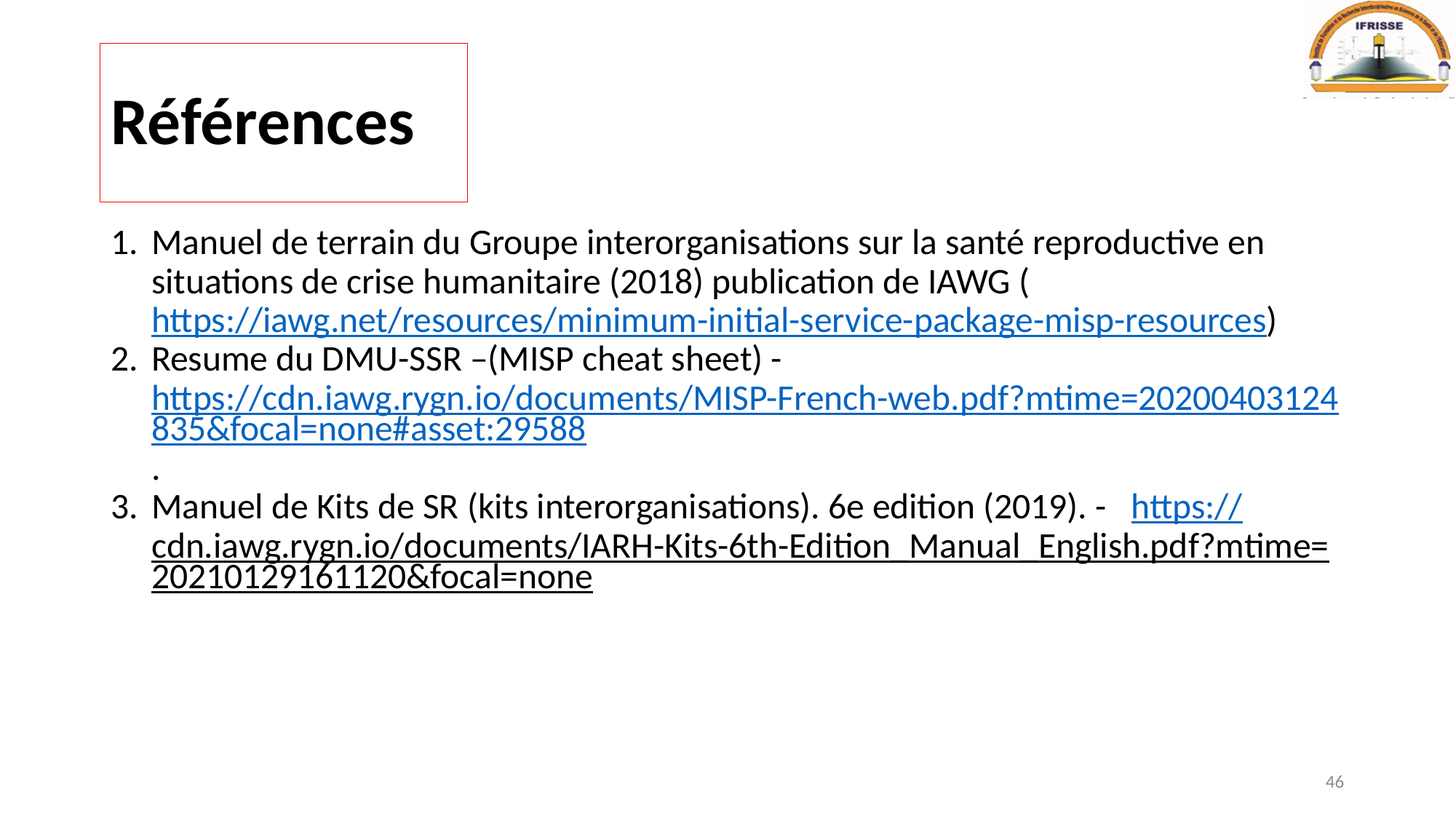

# Références
Manuel de terrain du Groupe interorganisations sur la santé reproductive en situations de crise humanitaire (2018) publication de IAWG (https://iawg.net/resources/minimum-initial-service-package-misp-resources)
Resume du DMU-SSR –(MISP cheat sheet) - https://cdn.iawg.rygn.io/documents/MISP-French-web.pdf?mtime=20200403124835&focal=none#asset:29588.
Manuel de Kits de SR (kits interorganisations). 6e edition (2019). -   https://cdn.iawg.rygn.io/documents/IARH-Kits-6th-Edition_Manual_English.pdf?mtime=20210129161120&focal=none

46